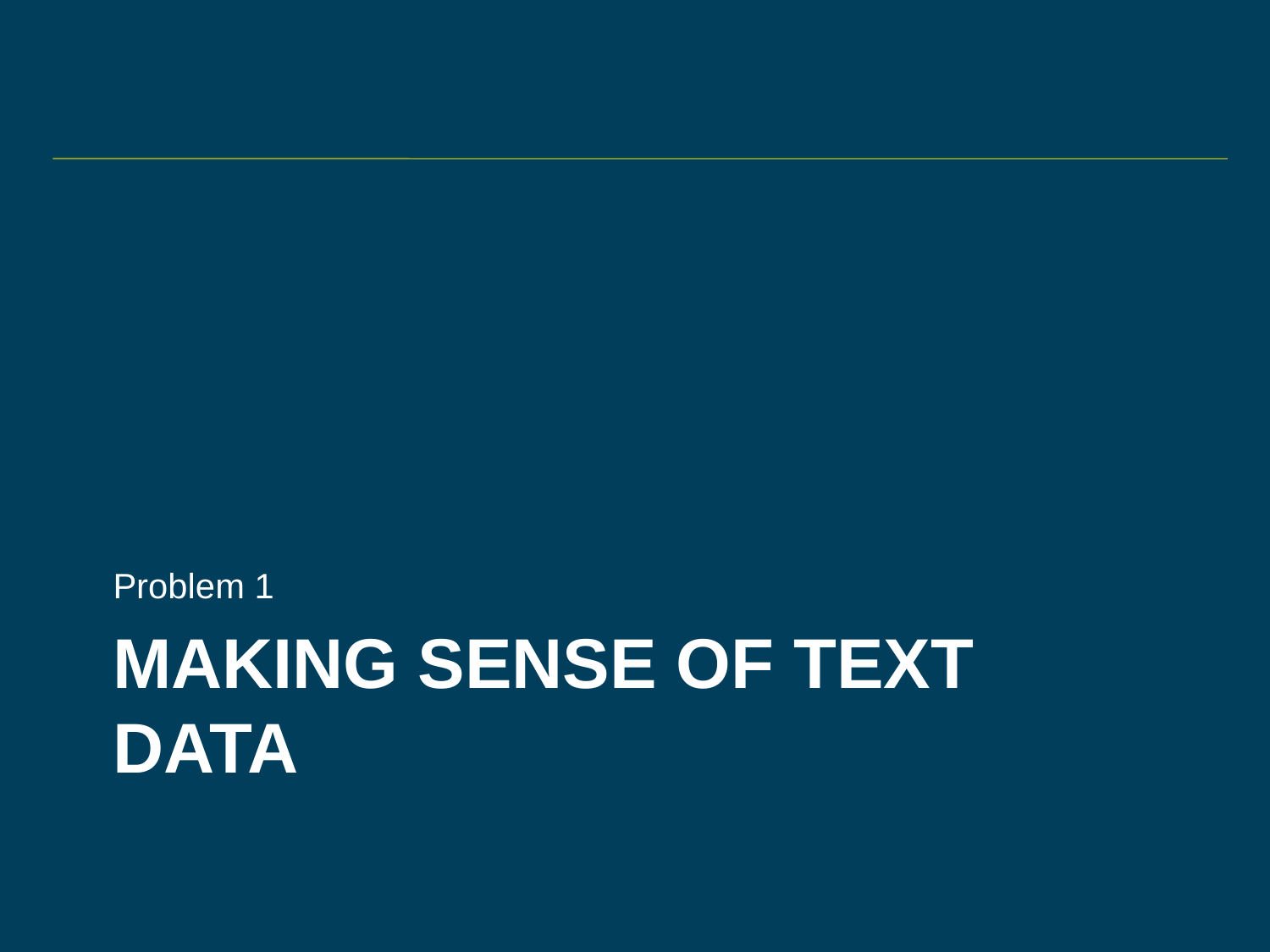

Problem 1
# Making sense of text data